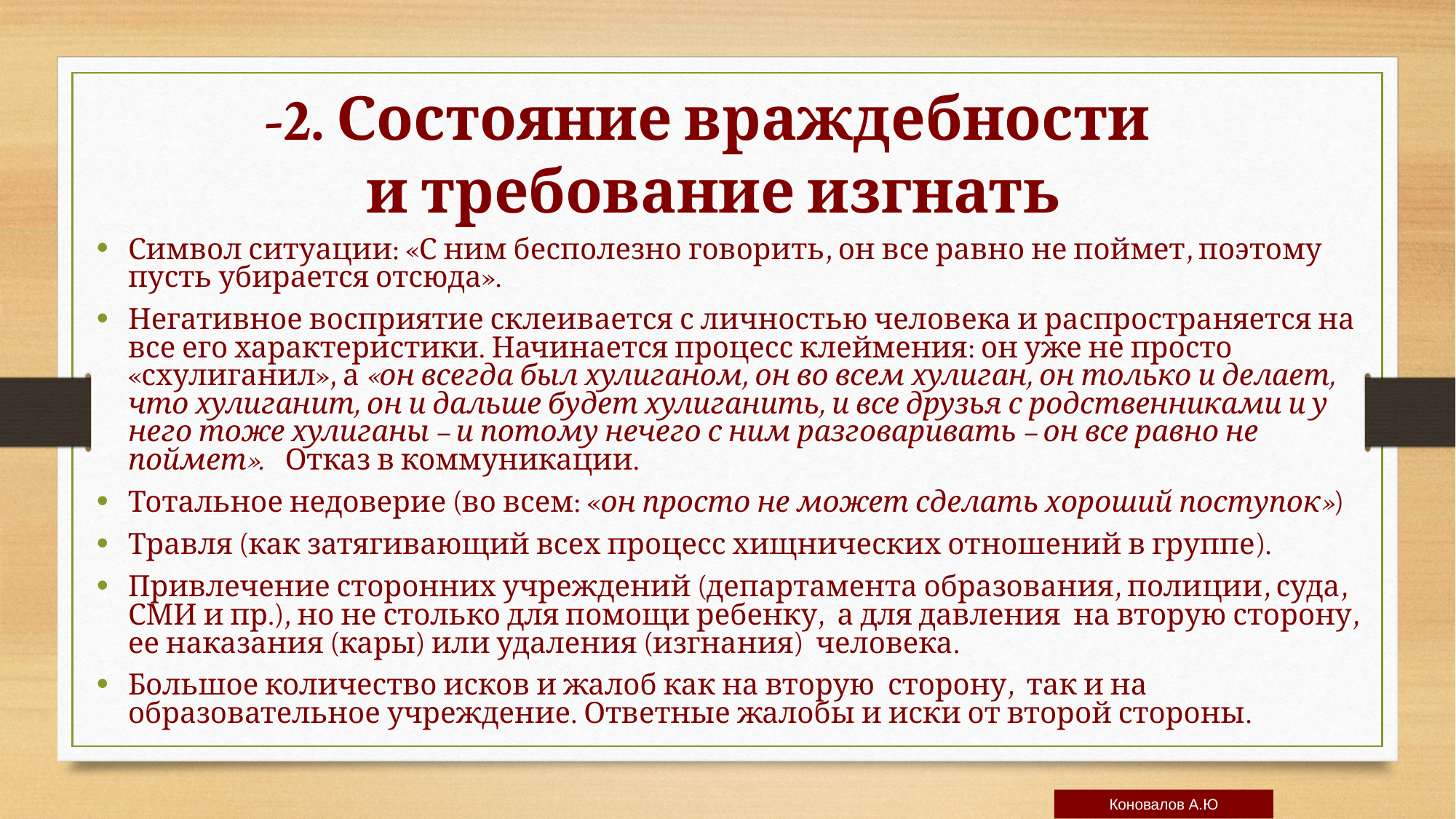

-2. Состояние враждебности
и требование изгнать
Символ ситуации: «С ним бесполезно говорить, он все равно не поймет, поэтому пусть убирается отсюда».
Негативное восприятие склеивается с личностью человека и распространяется на все его характеристики. Начинается процесс клеймения: он уже не просто «схулиганил», а «он всегда был хулиганом, он во всем хулиган, он только и делает, что хулиганит, он и дальше будет хулиганить, и все друзья с родственниками и у него тоже хулиганы – и потому нечего с ним разговаривать – он все равно не поймет».   Отказ в коммуникации.
Тотальное недоверие (во всем: «он просто не может сделать хороший поступок»)
Травля (как затягивающий всех процесс хищнических отношений в группе).
Привлечение сторонних учреждений (департамента образования, полиции, суда, СМИ и пр.), но не столько для помощи ребенку,  а для давления  на вторую сторону, ее наказания (кары) или удаления (изгнания)  человека.
Большое количество исков и жалоб как на вторую  сторону,  так и на образовательное учреждение. Ответные жалобы и иски от второй стороны.
Коновалов А.Ю